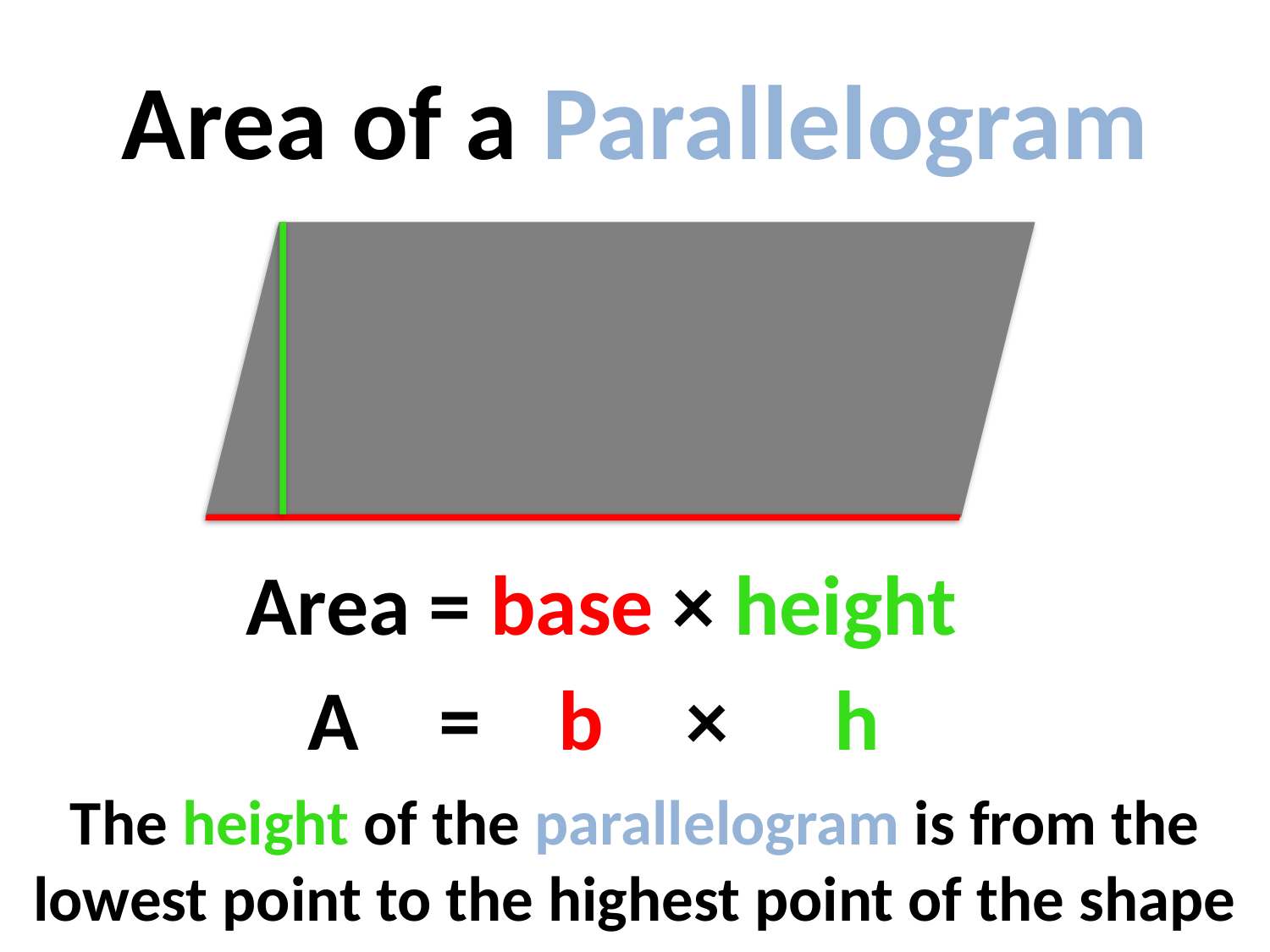

# Area of a Parallelogram

Area = base × height
A
=
b
×
h
The height of the parallelogram is from the lowest point to the highest point of the shape